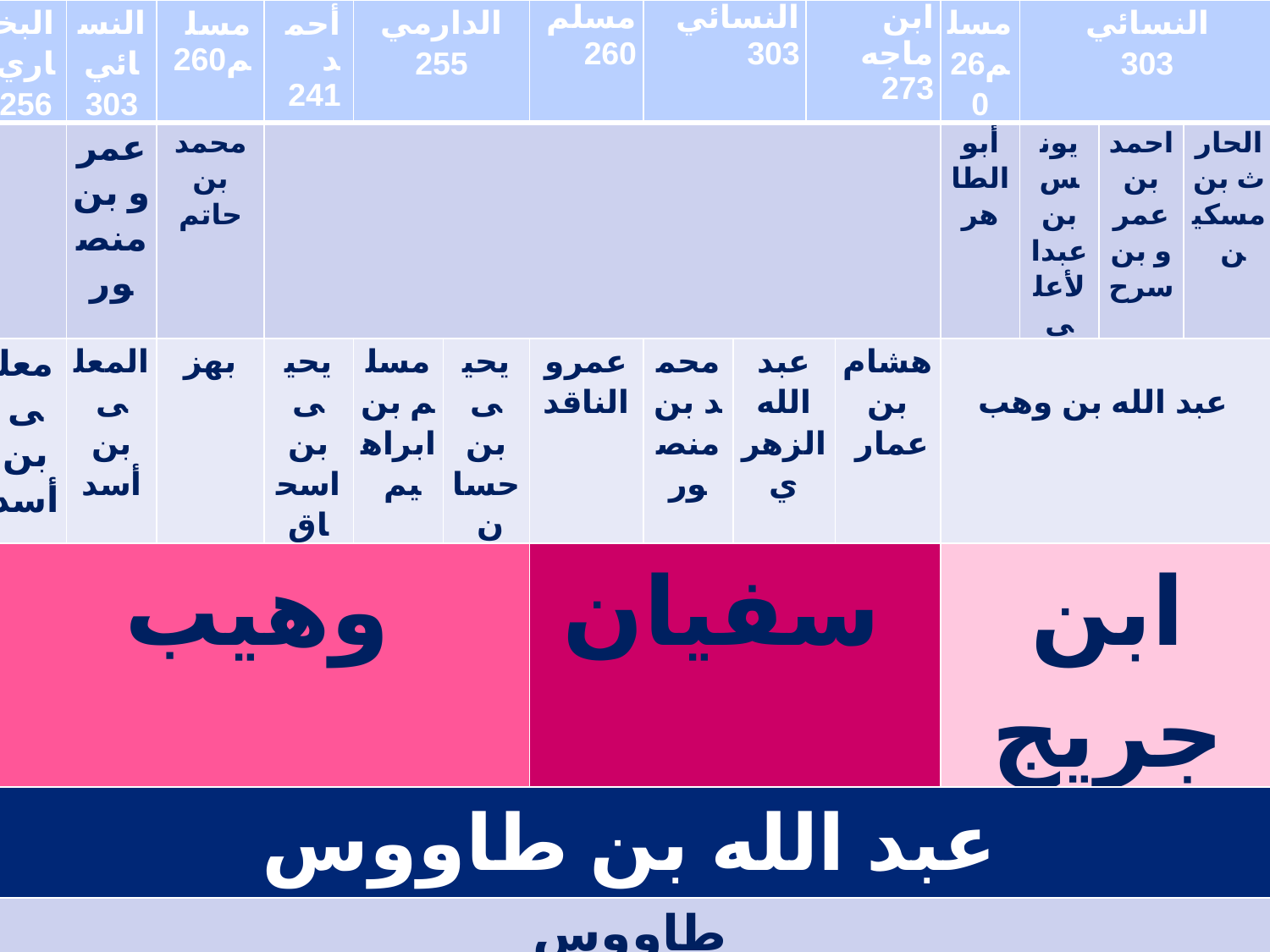

| البخاري 256 | النسائي 303 | مسلم260 | أحمد 241 | الدارمي 255 |  | مسلم260 | النسائي 303 |  | ابن ماجه 273 |  | مسلم260 | النسائي 303 |  |  |
| --- | --- | --- | --- | --- | --- | --- | --- | --- | --- | --- | --- | --- | --- | --- |
|  | عمرو بن منصور | محمد بن حاتم |  |  |  |  |  |  |  |  | أبو الطاهر | يونس بن عبدالأعلى | احمد بن عمرو بن سرح | الحارث بن مسكين |
| معلى بن أسد | المعلى بن أسد | بهز | يحيى بن اسحاق | مسلم بن ابراهيم | يحيى بن حسان | عمرو الناقد | محمد بن منصور | عبد الله الزهري |  | هشام بن عمار | عبد الله بن وهب |  |  |  |
| وهيب |  |  |  |  |  | سفيان |  |  |  |  | ابن جريج |  |  |  |
| عبد الله بن طاووس |  |  |  |  |  |  |  |  |  |  |  |  |  |  |
| طاووس |  |  |  |  |  |  |  |  |  |  |  |  |  |  |
| ابن عباس |  |  |  |  |  |  |  |  |  |  |  |  |  |  |
| الرسول صلى الله عليه و سلم |  |  |  |  |  |  |  |  |  |  |  |  |  |  |